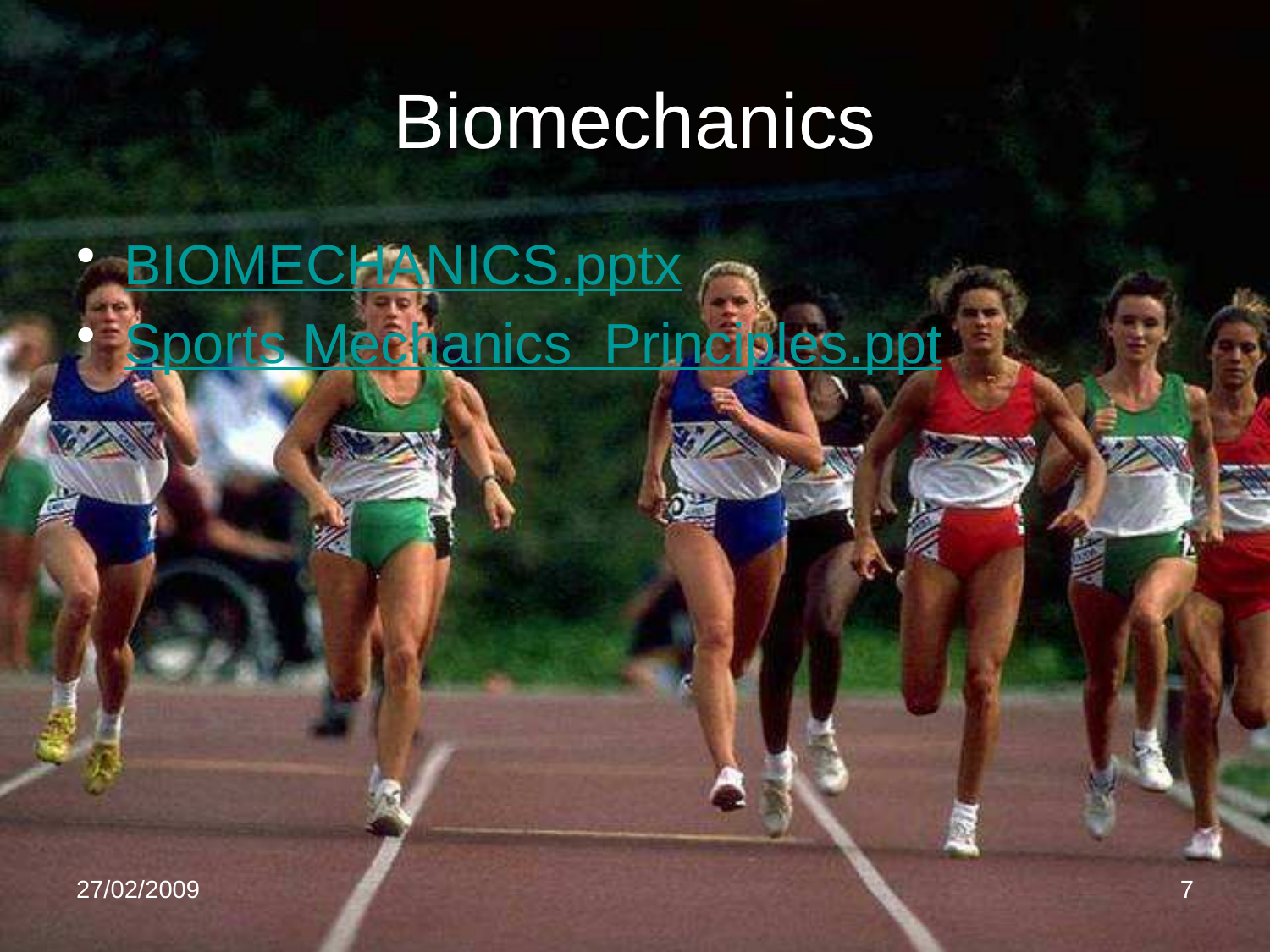

# Biomechanics
BIOMECHANICS.pptx
Sports Mechanics  Principles.ppt
27/02/2009
7